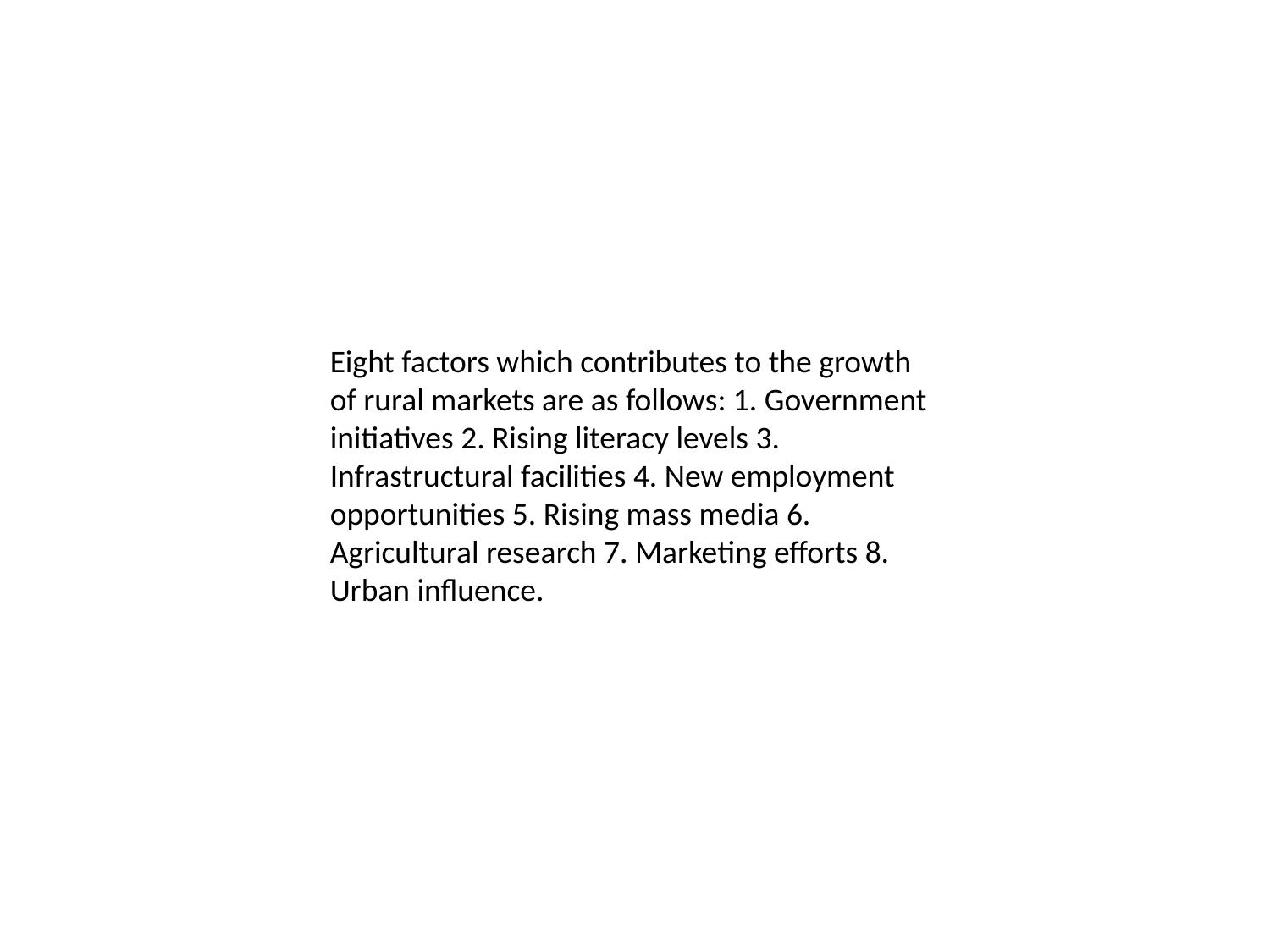

Eight factors which contributes to the growth of rural markets are as follows: 1. Government initiatives 2. Rising literacy levels 3. Infrastructural facilities 4. New employment opportunities 5. Rising mass media 6. Agricultural research 7. Marketing efforts 8. Urban influence.